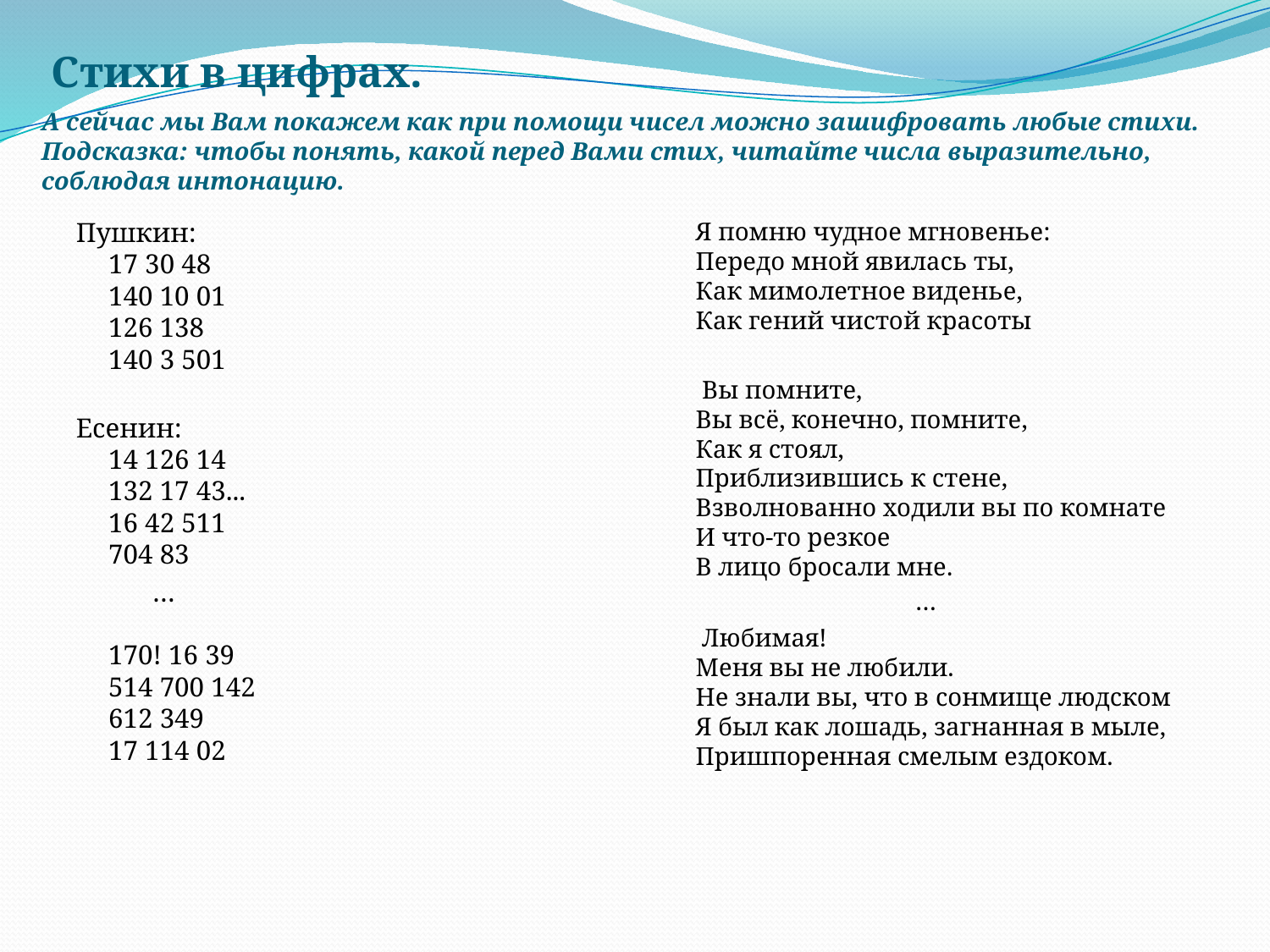

Стихи в цифрах.
А сейчас мы Вам покажем как при помощи чисел можно зашифровать любые стихи. Подсказка: чтобы понять, какой перед Вами стих, читайте числа выразительно, соблюдая интонацию.
Пушкин: 
17 30 48
140 10 01
126 138
140 3 501
Есенин:
14 126 14
132 17 43...
16 42 511
704 83
           …
170! 16 39
514 700 142
612 349
17 114 02
      Я помню чудное мгновенье:
Передо мной явилась ты,
Как мимолетное виденье,
Как гений чистой красоты

       Вы помните, 
Вы всё, конечно, помните, 
Как я стоял, 
Приблизившись к стене, 
Взволнованно ходили вы по комнате 
И что-то резкое 
В лицо бросали мне.
…
       Любимая!
Меня вы не любили.
Не знали вы, что в сонмище людском
Я был как лошадь, загнанная в мыле,
Пришпоренная смелым ездоком.